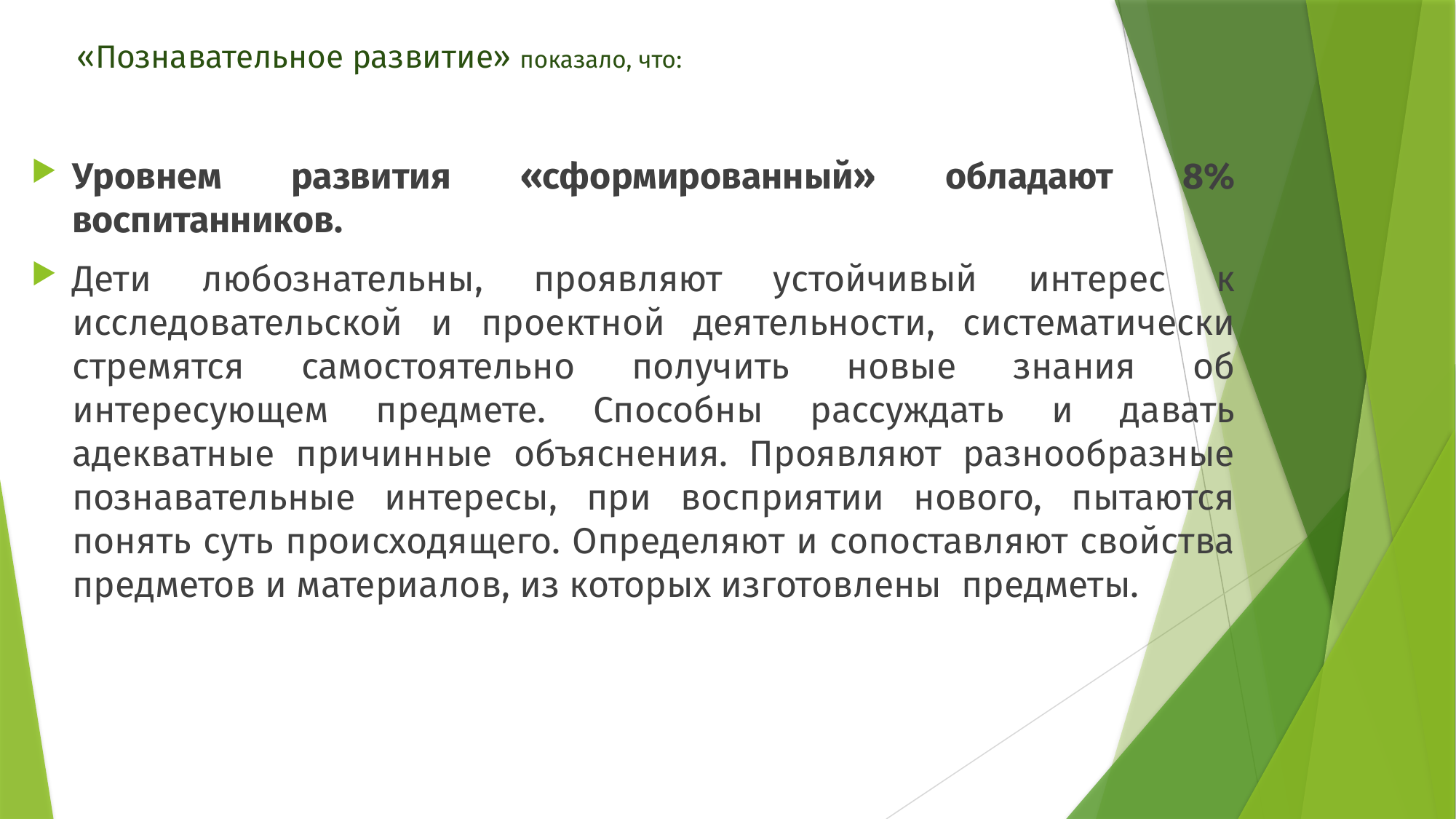

# «Познавательное развитие» показало, что:
Уровнем развития «сформированный» обладают 8% воспитанников.
Дети любознательны, проявляют устойчивый интерес к исследовательской и проектной деятельности, систематически стремятся самостоятельно получить новые знания об интересующем предмете. Способны рассуждать и давать адекватные причинные объяснения. Проявляют разнообразные познавательные интересы, при восприятии нового, пытаются понять суть происходящего. Определяют и сопоставляют свойства предметов и материалов, из которых изготовлены  предметы.